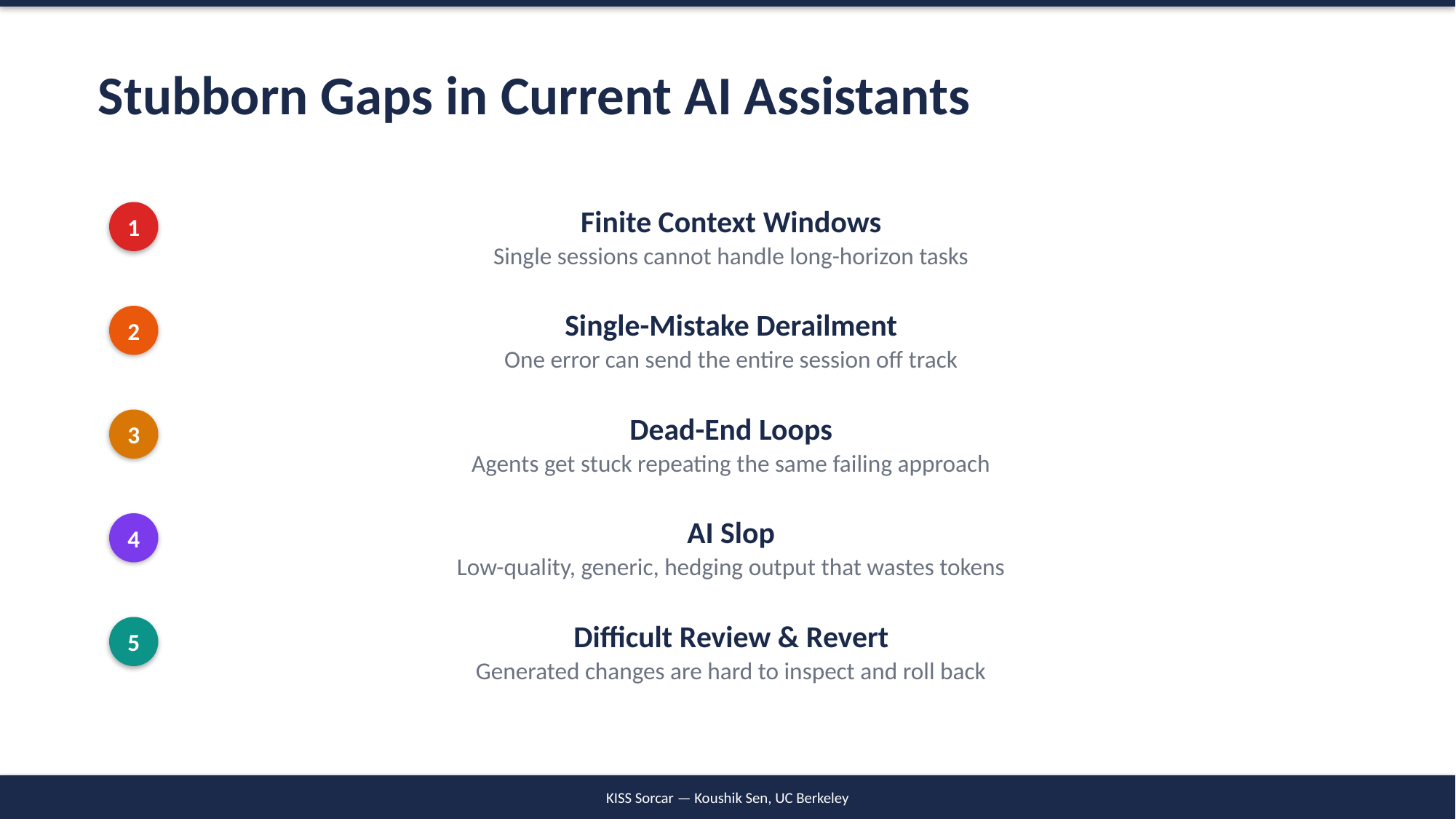

Stubborn Gaps in Current AI Assistants
Finite Context Windows
1
Single sessions cannot handle long-horizon tasks
Single-Mistake Derailment
2
One error can send the entire session off track
Dead-End Loops
3
Agents get stuck repeating the same failing approach
AI Slop
4
Low-quality, generic, hedging output that wastes tokens
Difficult Review & Revert
5
Generated changes are hard to inspect and roll back
KISS Sorcar — Koushik Sen, UC Berkeley